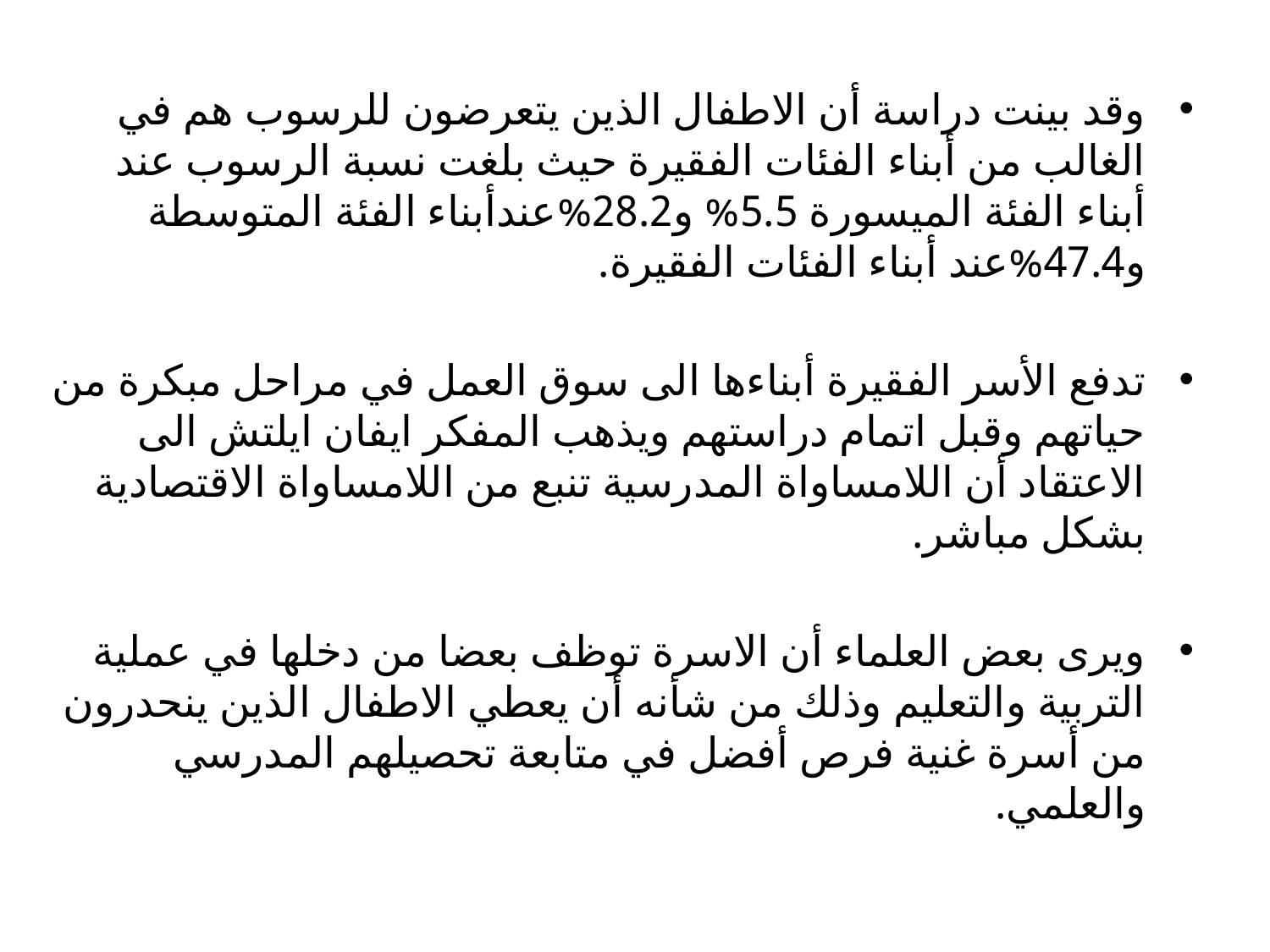

وقد بينت دراسة أن الاطفال الذين يتعرضون للرسوب هم في الغالب من أبناء الفئات الفقيرة حيث بلغت نسبة الرسوب عند أبناء الفئة الميسورة 5.5% و28.2%عندأبناء الفئة المتوسطة و47.4%عند أبناء الفئات الفقيرة.

تدفع الأسر الفقيرة أبناءها الى سوق العمل في مراحل مبكرة من حياتهم وقبل اتمام دراستهم ويذهب المفكر ايفان ايلتش الى الاعتقاد أن اللامساواة المدرسية تنبع من اللامساواة الاقتصادية بشكل مباشر.

ويرى بعض العلماء أن الاسرة توظف بعضا من دخلها في عملية التربية والتعليم وذلك من شأنه أن يعطي الاطفال الذين ينحدرون من أسرة غنية فرص أفضل في متابعة تحصيلهم المدرسي والعلمي.